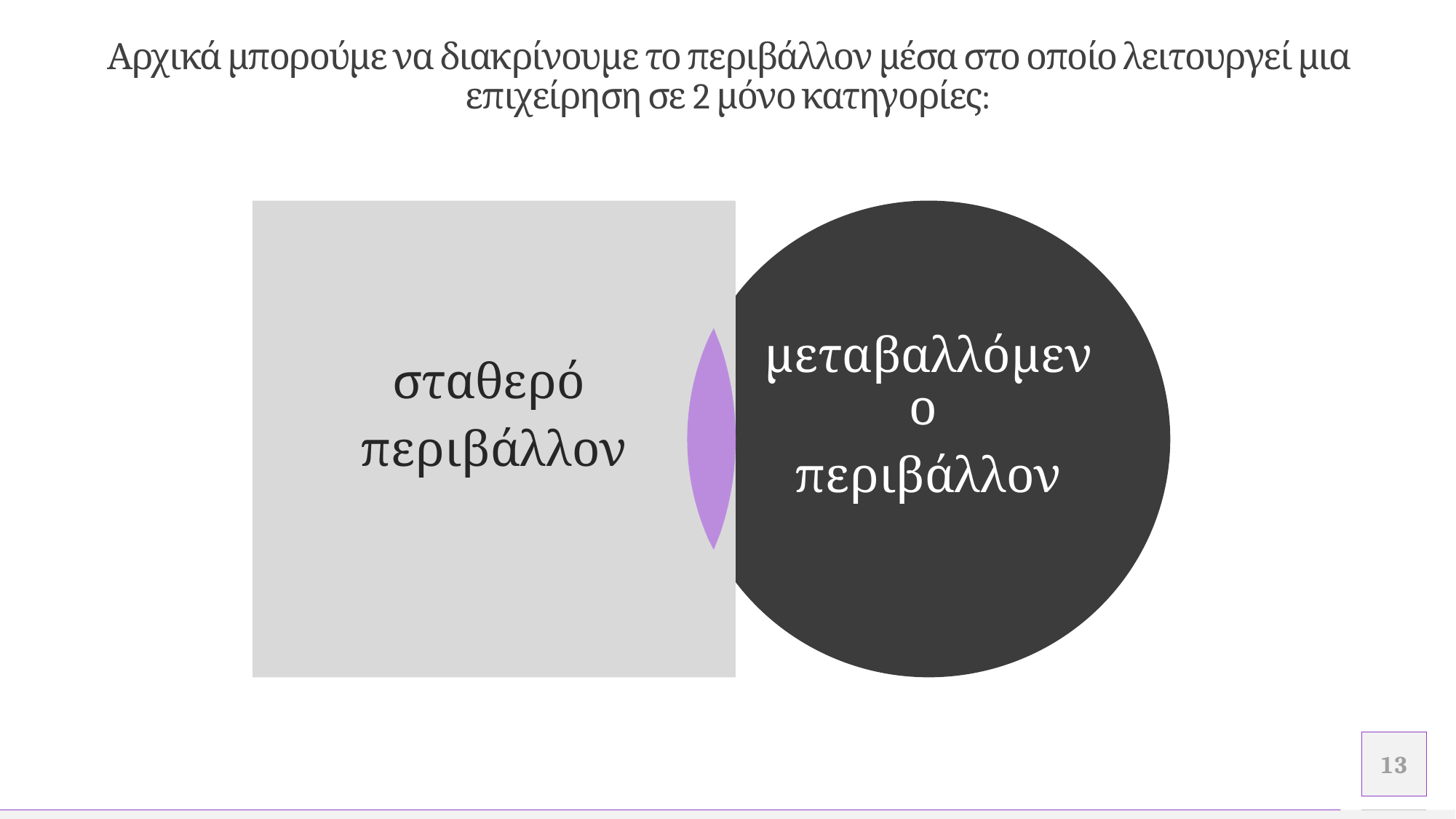

# Αρχικά μπορούμε να διακρίνουμε το περιβάλλον μέσα στο οποίο λειτουργεί μια επιχείρηση σε 2 μόνο κατηγορίες:
σταθερό
περιβάλλον

μεταβαλλόμενο
περιβάλλον

.
.
13
Προσθέστε υποσέλιδο